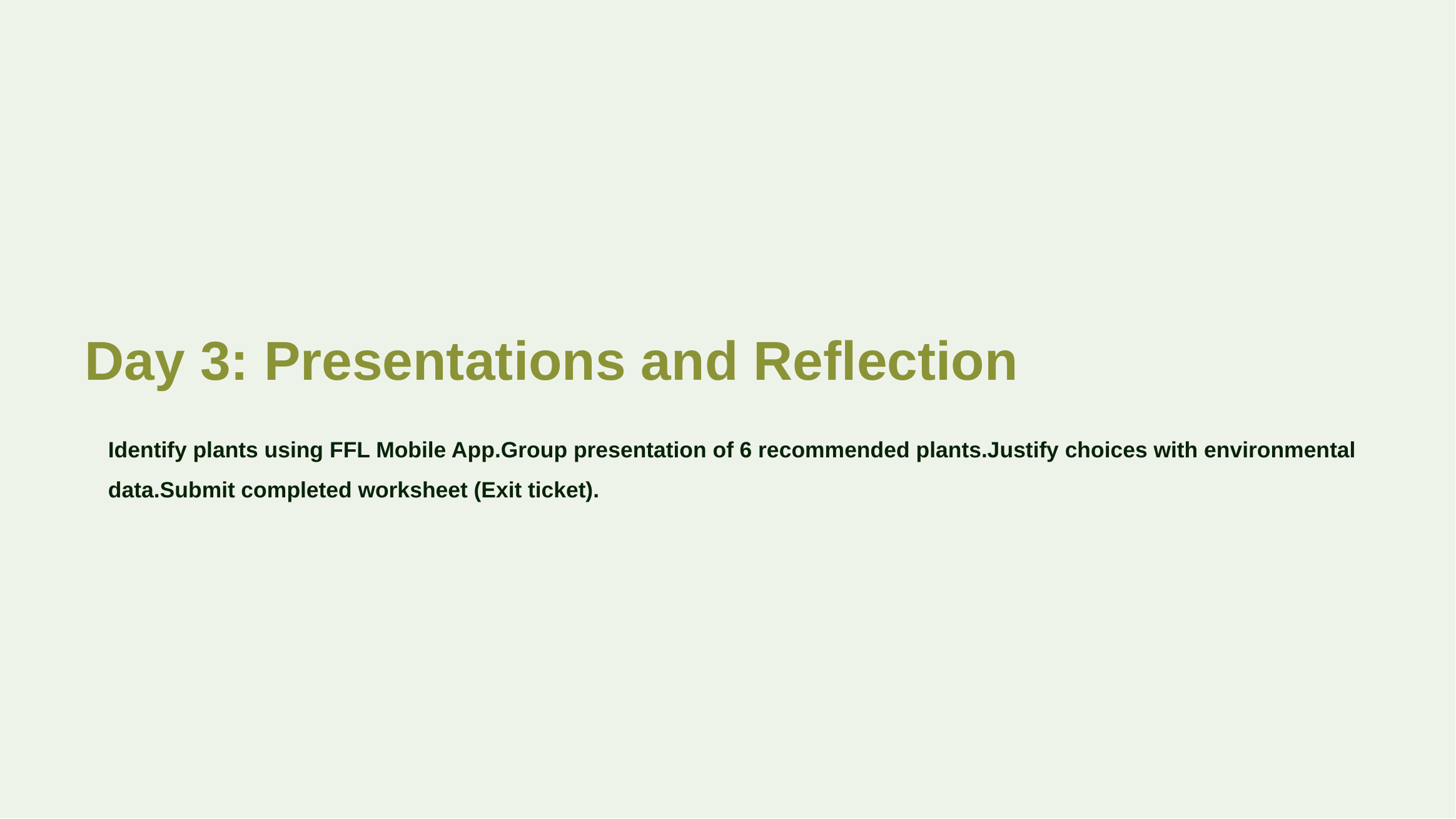

Day 3: Presentations and Reflection
Identify plants using FFL Mobile App.Group presentation of 6 recommended plants.Justify choices with environmental data.Submit completed worksheet (Exit ticket).